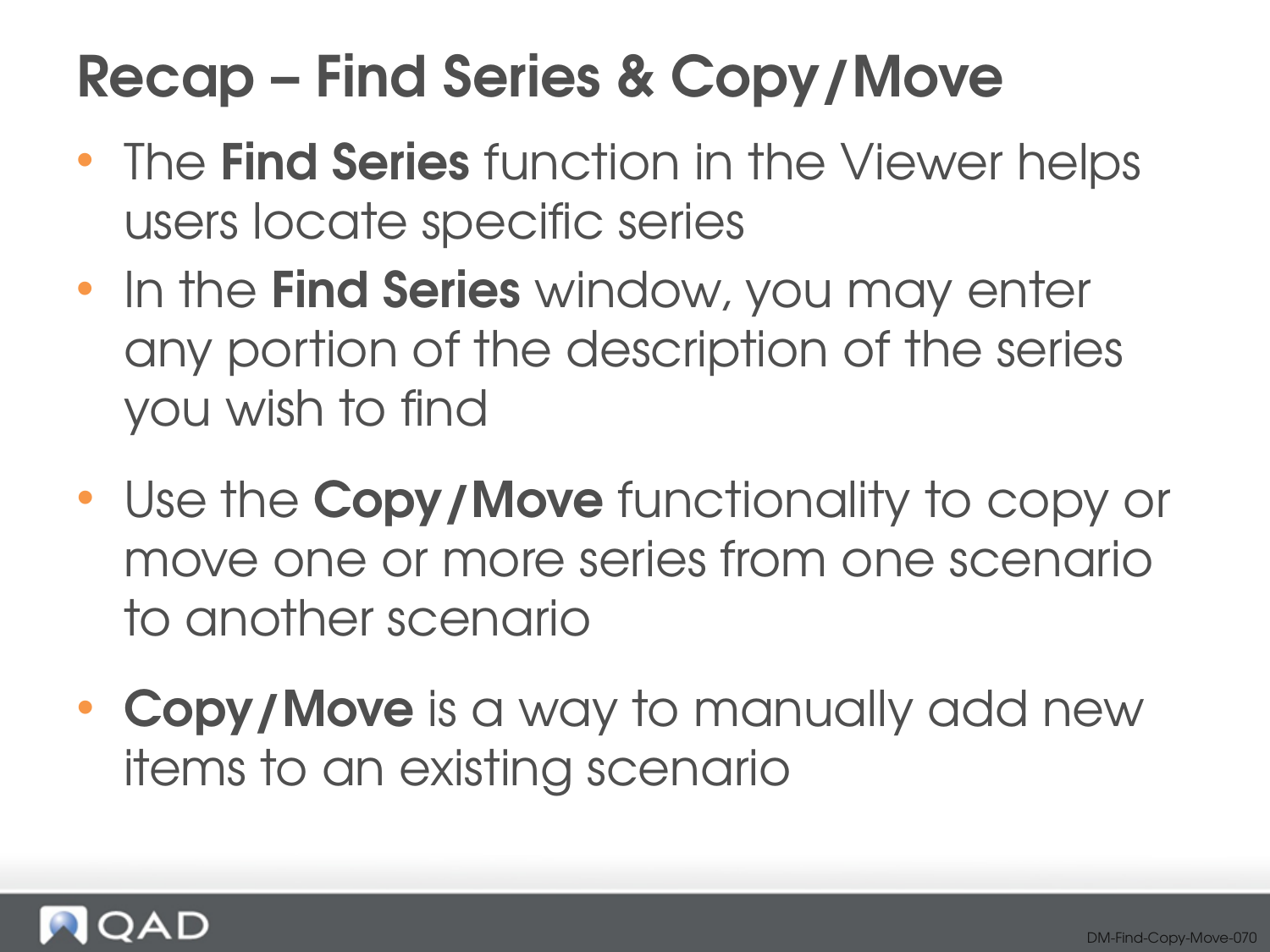

# Recap – Find Series & Copy/Move
The Find Series function in the Viewer helps users locate specific series
In the Find Series window, you may enter any portion of the description of the series you wish to find
Use the Copy/Move functionality to copy or move one or more series from one scenario to another scenario
Copy/Move is a way to manually add new items to an existing scenario

DM-Find-Copy-Move-070